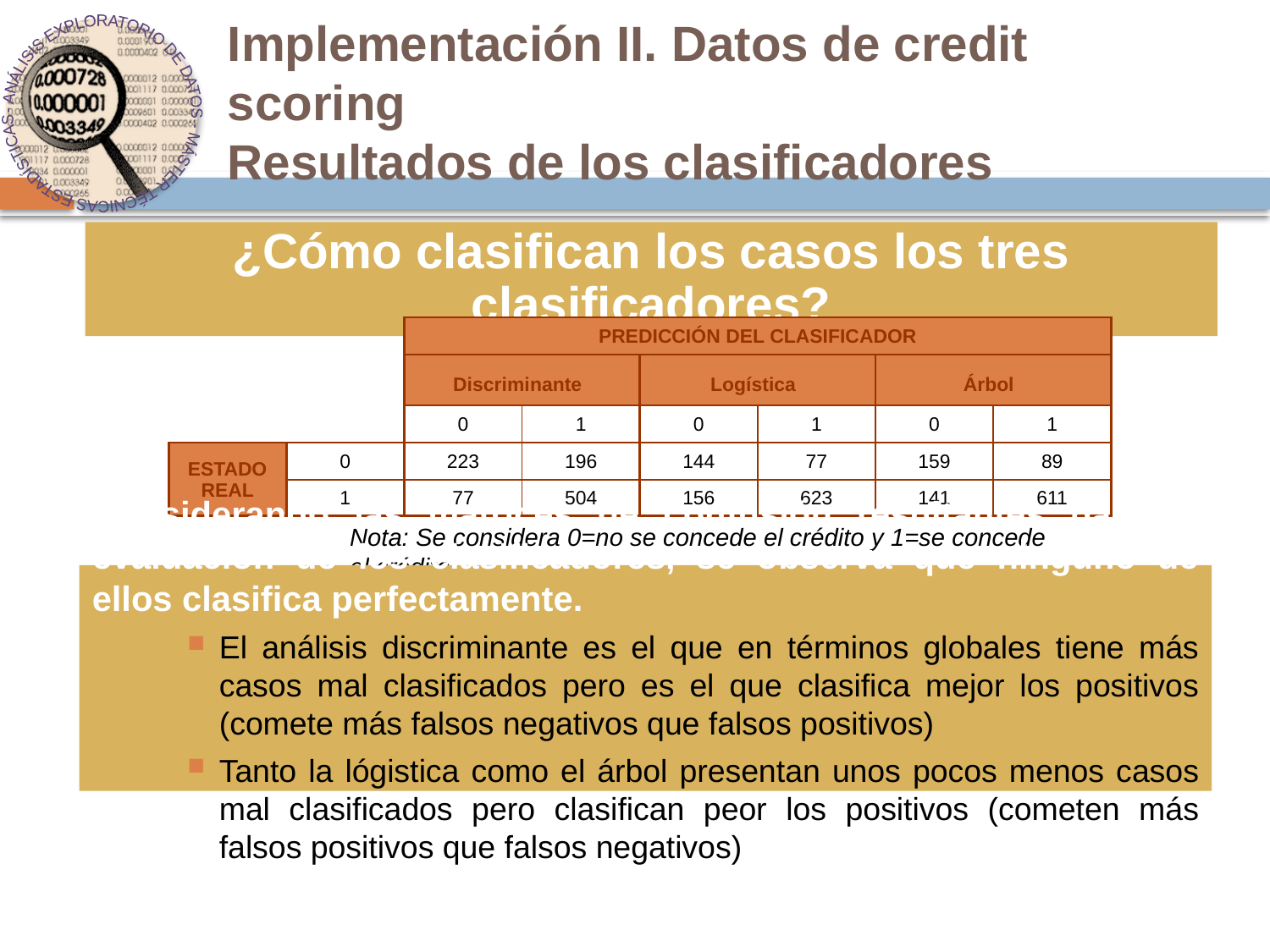

Implementación II. Datos de credit scoring
Resultados de los clasificadores
¿Cómo clasifican los casos los tres clasificadores?
|  |  | PREDICCIÓN DEL CLASIFICADOR |  |  |  |  |  |
| --- | --- | --- | --- | --- | --- | --- | --- |
|  |  | Discriminante |  | Logística |  | Árbol |  |
|  |  | 0 | 1 | 0 | 1 | 0 | 1 |
| ESTADO REAL | 0 | 223 | 196 | 144 | 77 | 159 | 89 |
|  | 1 | 77 | 504 | 156 | 623 | 141 | 611 |
Nota: Se considera 0=no se concede el crédito y 1=se concede el crédito
Considerando las matrices de confusión resultantes para la evaluación de los clasificadores, se observa que ninguno de ellos clasifica perfectamente.
El análisis discriminante es el que en términos globales tiene más casos mal clasificados pero es el que clasifica mejor los positivos (comete más falsos negativos que falsos positivos)
Tanto la lógistica como el árbol presentan unos pocos menos casos mal clasificados pero clasifican peor los positivos (cometen más falsos positivos que falsos negativos)